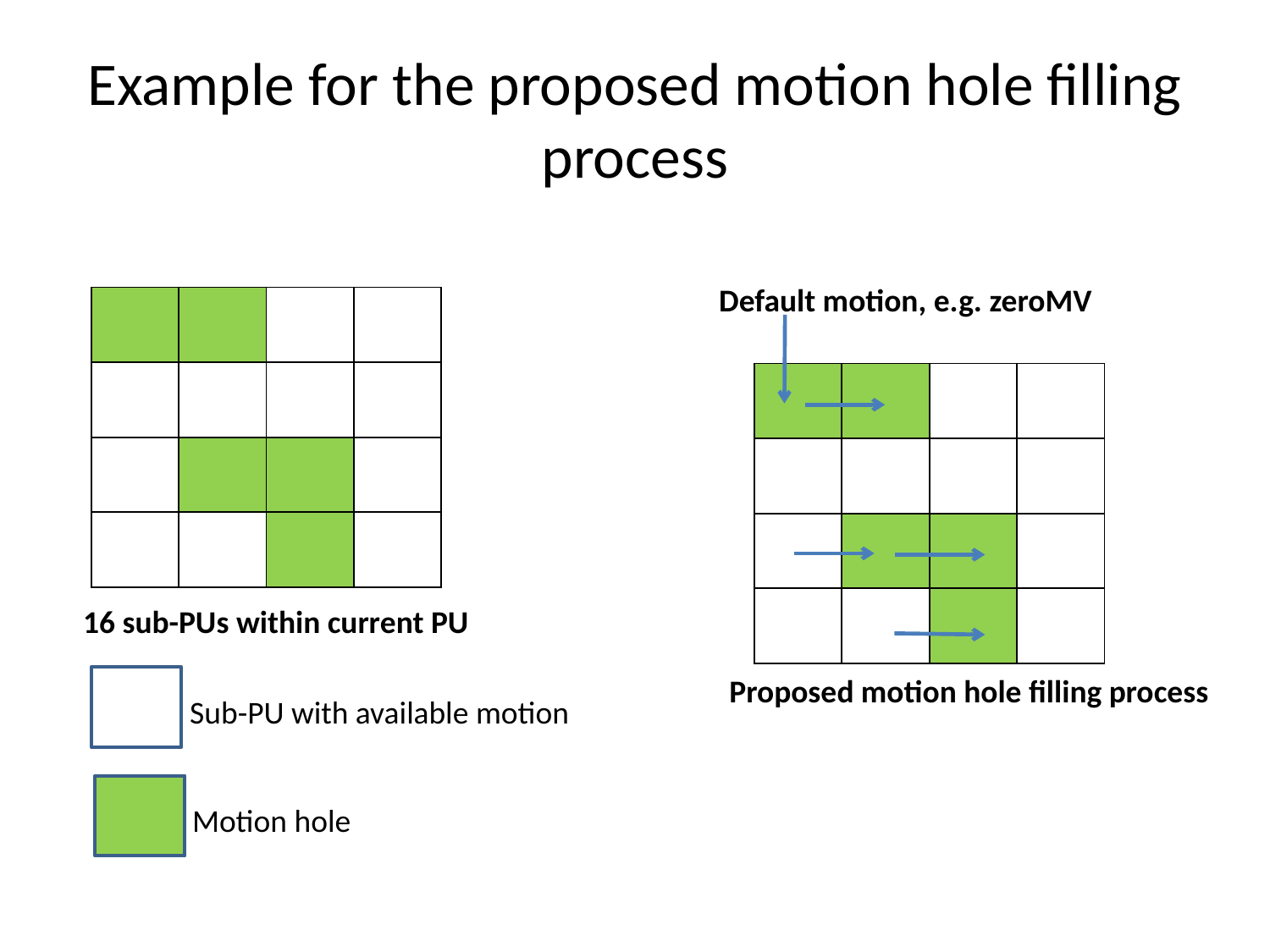

# Example for the proposed motion hole filling process
Default motion, e.g. zeroMV
|  |  |  |  |
| --- | --- | --- | --- |
|  |  |  |  |
|  |  |  |  |
|  |  |  |  |
|  |  |  |  |
| --- | --- | --- | --- |
|  |  |  |  |
|  |  |  |  |
|  |  |  |  |
16 sub-PUs within current PU
Proposed motion hole filling process

Sub-PU with available motion

Motion hole